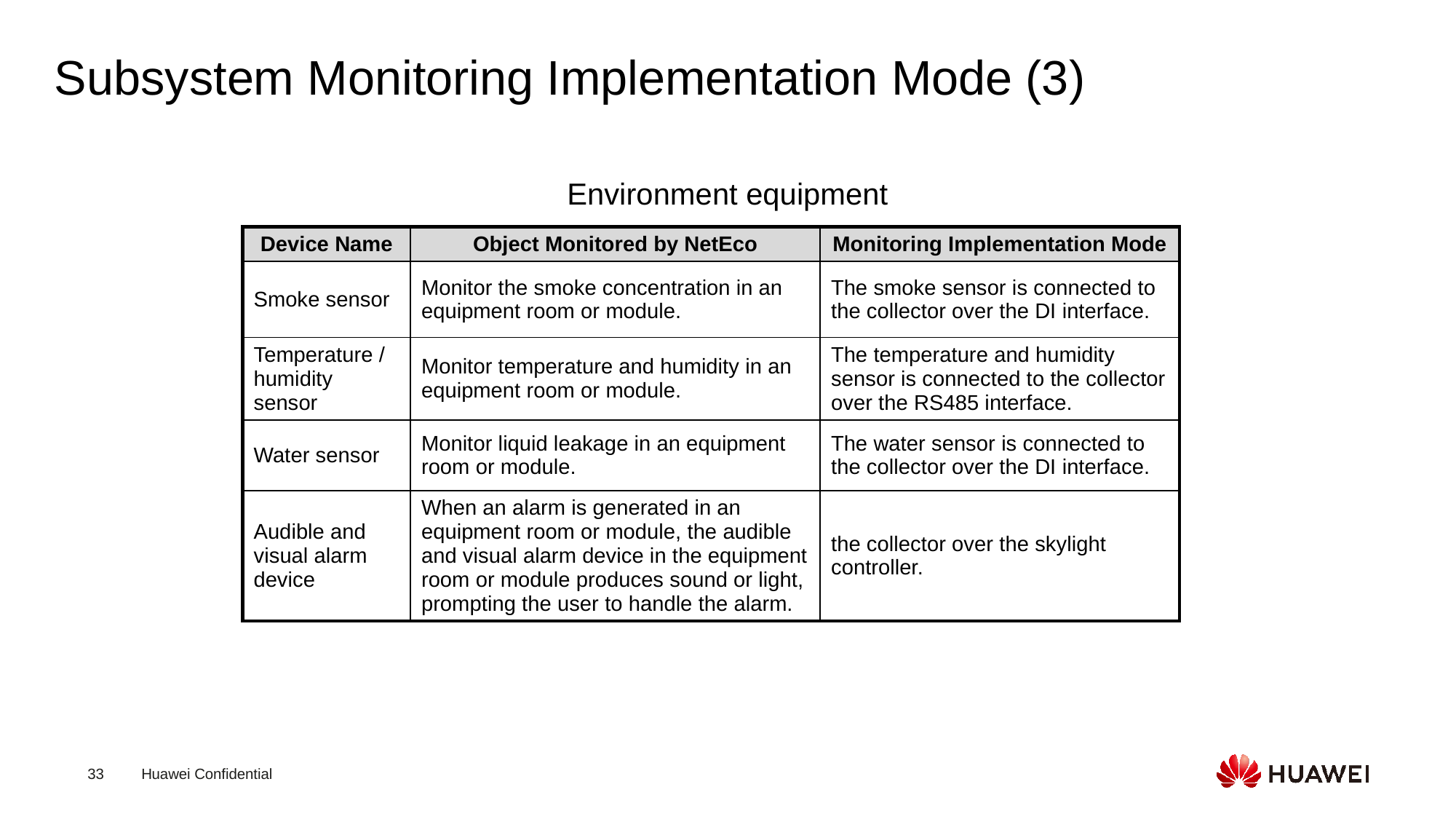

# Subsystem Monitoring Implementation Mode (3)
Environment equipment
| Device Name | Object Monitored by NetEco | Monitoring Implementation Mode |
| --- | --- | --- |
| Smoke sensor | Monitor the smoke concentration in an equipment room or module. | The smoke sensor is connected to the collector over the DI interface. |
| Temperature / humidity sensor | Monitor temperature and humidity in an equipment room or module. | The temperature and humidity sensor is connected to the collector over the RS485 interface. |
| Water sensor | Monitor liquid leakage in an equipment room or module. | The water sensor is connected to the collector over the DI interface. |
| Audible and visual alarm device | When an alarm is generated in an equipment room or module, the audible and visual alarm device in the equipment room or module produces sound or light, prompting the user to handle the alarm. | the collector over the skylight controller. |